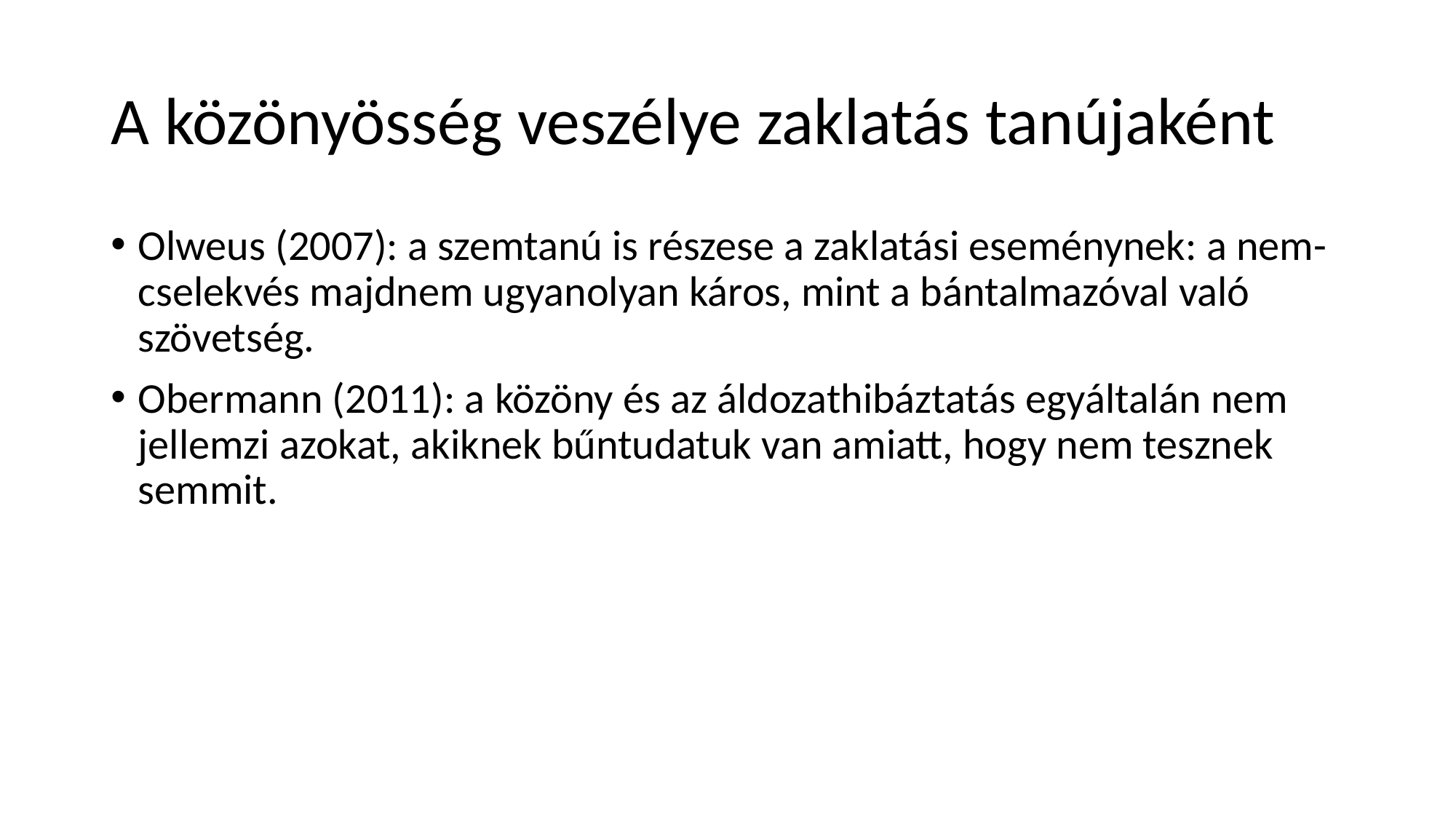

# A közönyösség veszélye zaklatás tanújaként
Olweus (2007): a szemtanú is részese a zaklatási eseménynek: a nem-cselekvés majdnem ugyanolyan káros, mint a bántalmazóval való szövetség.
Obermann (2011): a közöny és az áldozathibáztatás egyáltalán nem jellemzi azokat, akiknek bűntudatuk van amiatt, hogy nem tesznek semmit.